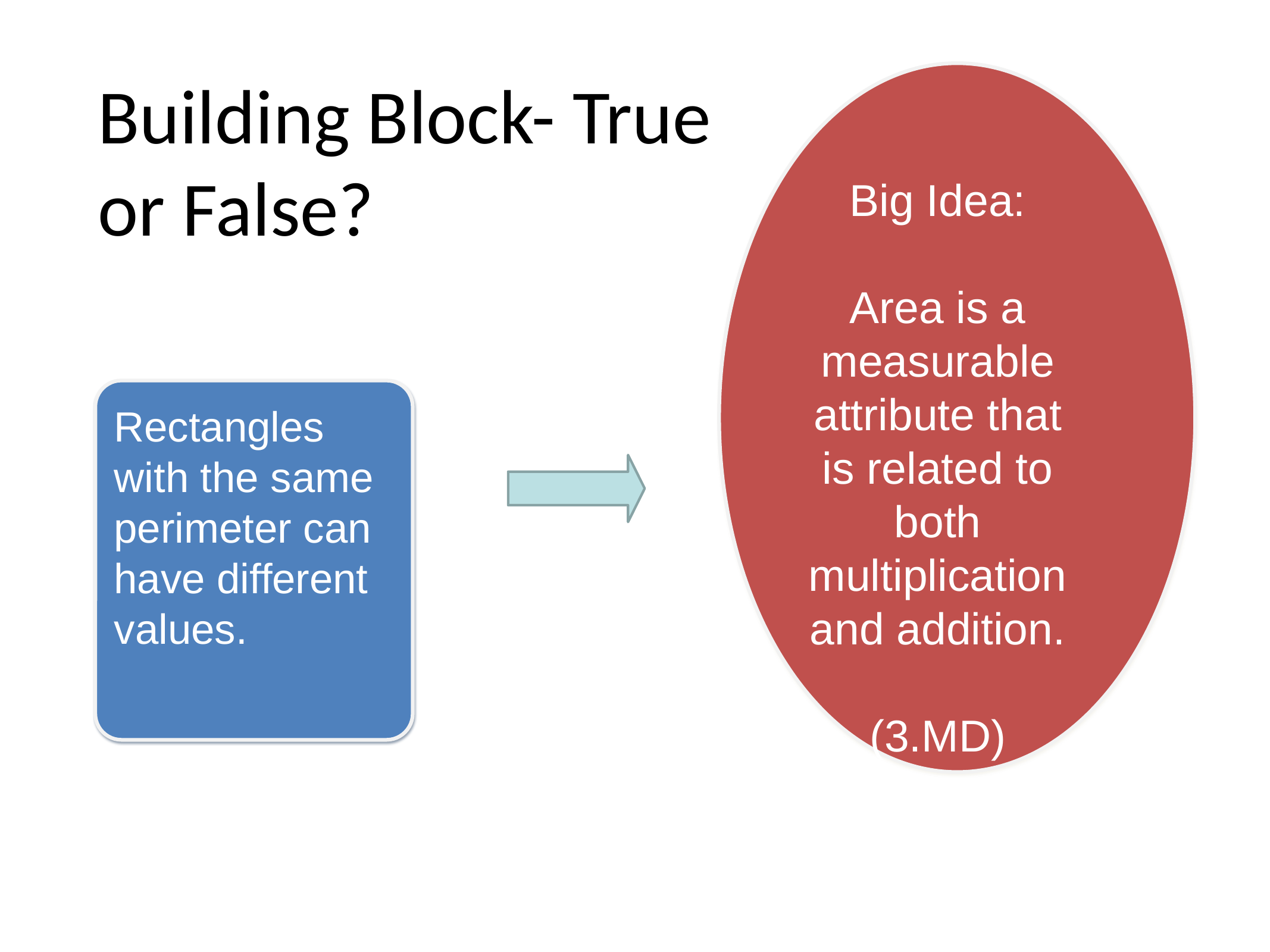

Big Idea:

Area is a measurable attribute that is related to both multiplication and addition.

(3.MD)
Building Block- True or False?

Rectangles with the same perimeter can have different values.